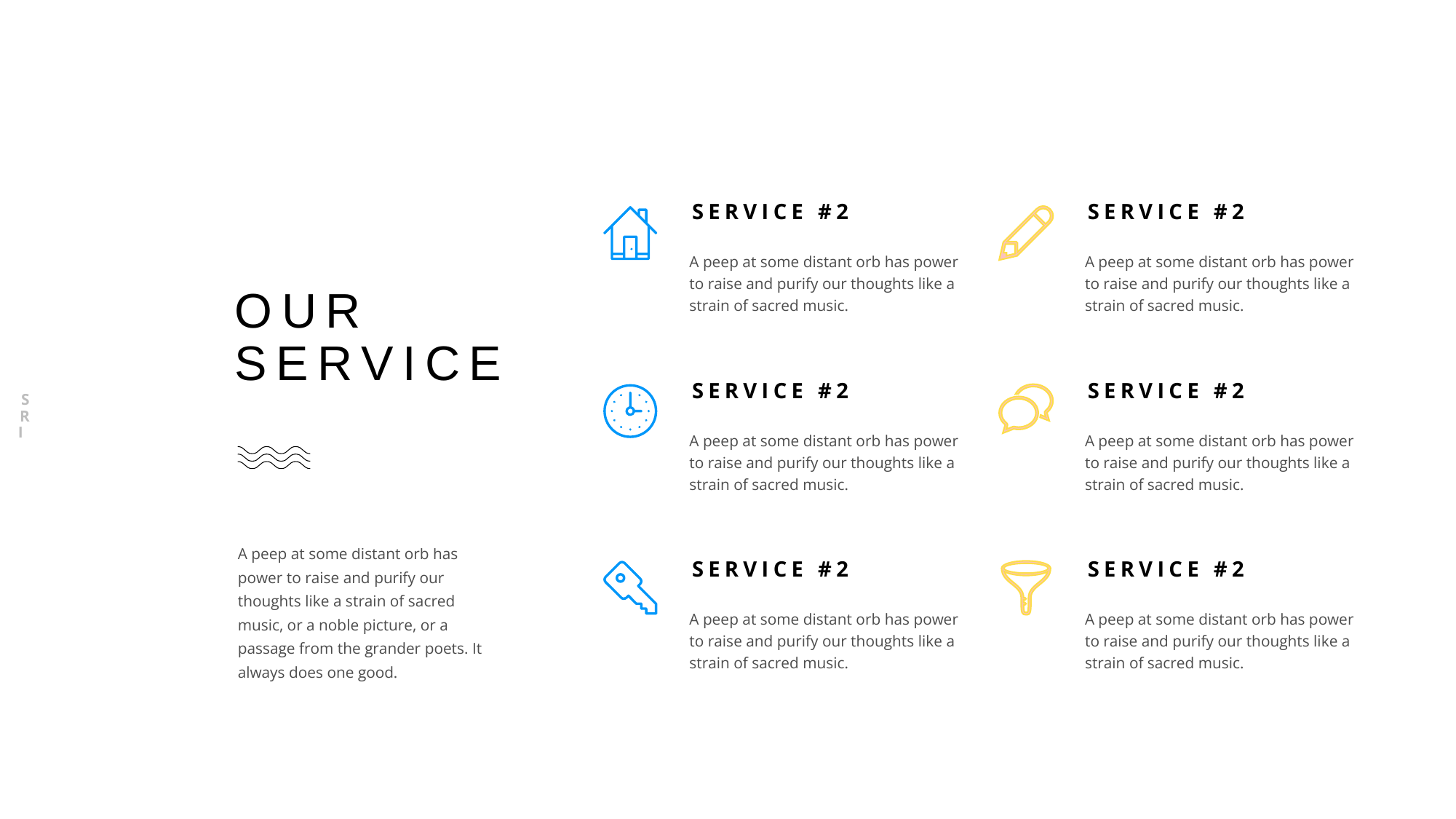

SERVICE
SERVICE #2
SERVICE #2

A peep at some distant orb has power to raise and purify our thoughts like a strain of sacred music.
A peep at some distant orb has power to raise and purify our thoughts like a strain of sacred music.
# OUR SERVICE
SERVICE #2
SERVICE #2

A peep at some distant orb has power to raise and purify our thoughts like a strain of sacred music.
A peep at some distant orb has power to raise and purify our thoughts like a strain of sacred music.

A peep at some distant orb has power to raise and purify our thoughts like a strain of sacred music, or a noble picture, or a passage from the grander poets. It always does one good.
SERVICE #2
SERVICE #2

A peep at some distant orb has power to raise and purify our thoughts like a strain of sacred music.
A peep at some distant orb has power to raise and purify our thoughts like a strain of sacred music.